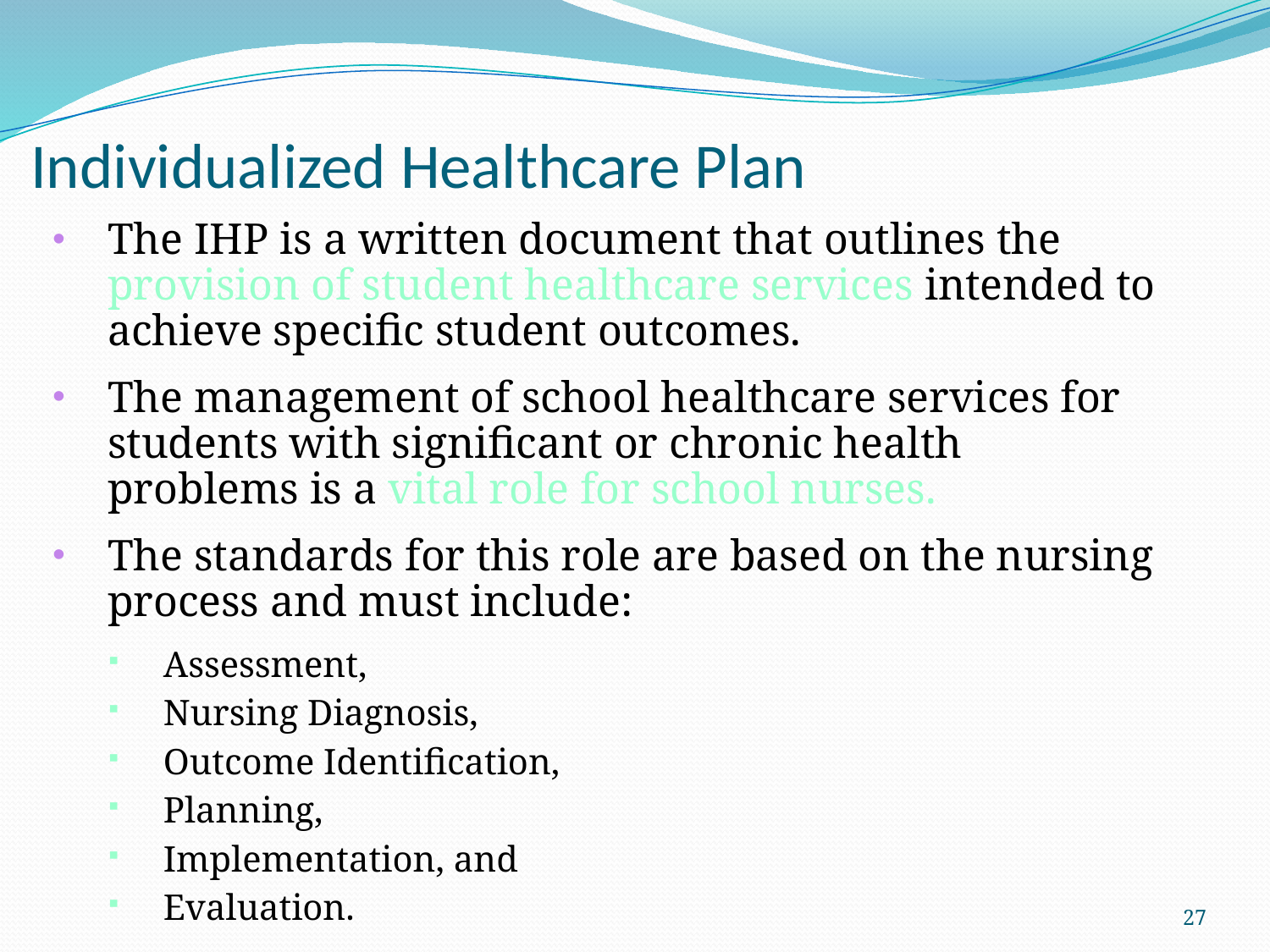

# Individualized Healthcare Plan
The IHP is a written document that outlines the provision of student healthcare services intended to achieve specific student outcomes.
The management of school healthcare services for students with significant or chronic health problems is a vital role for school nurses.
The standards for this role are based on the nursing process and must include:
Assessment,
Nursing Diagnosis,
Outcome Identification,
Planning,
Implementation, and
Evaluation.
27